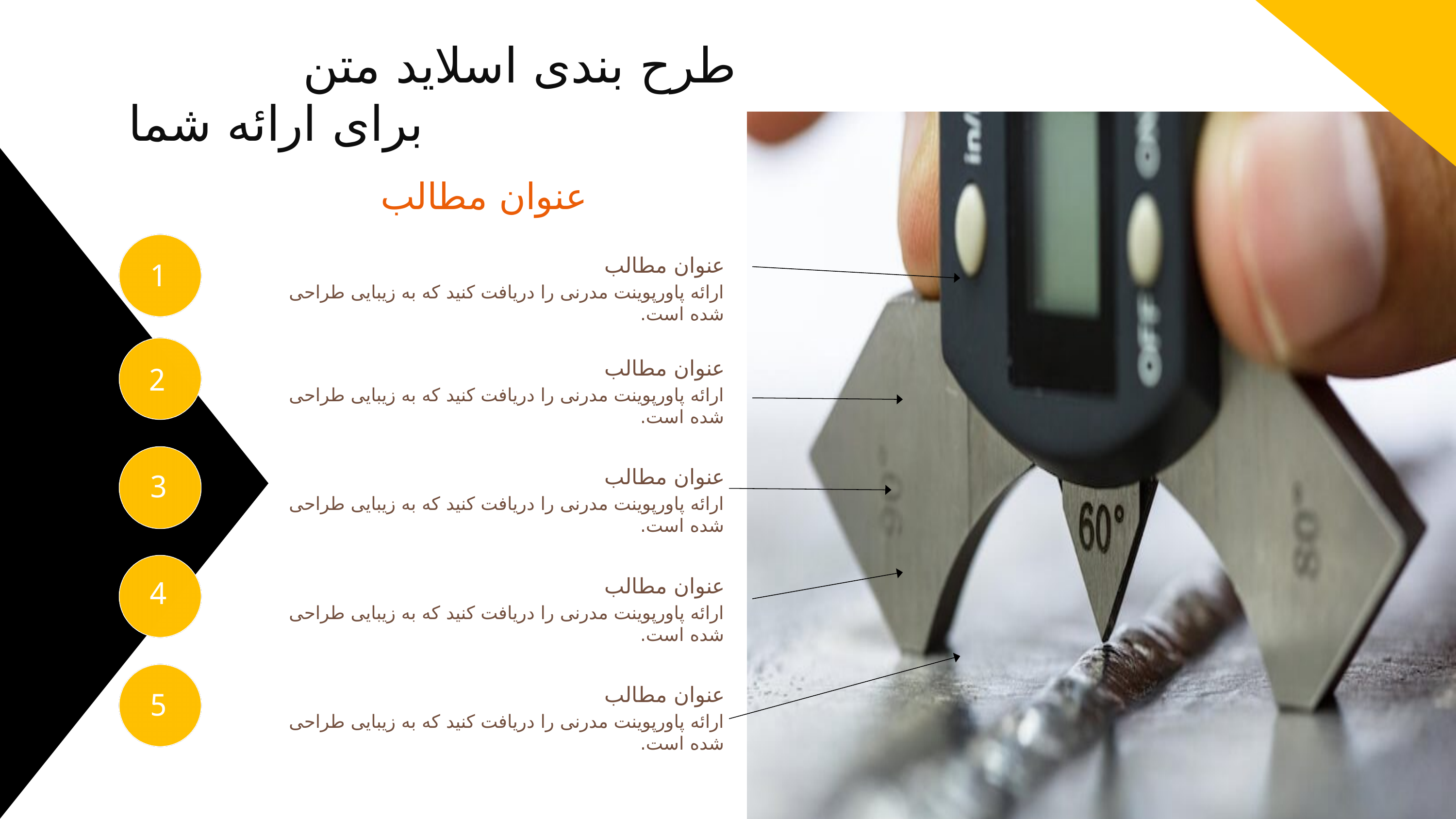

طرح بندی اسلاید متن
برای ارائه شما

عنوان مطالب

عنوان مطالب
1

ارائه پاورپوینت مدرنی را دریافت کنید که به زیبایی طراحی شده است.

عنوان مطالب
2
ارائه پاورپوینت مدرنی را دریافت کنید که به زیبایی طراحی شده است.

عنوان مطالب
3

ارائه پاورپوینت مدرنی را دریافت کنید که به زیبایی طراحی شده است.

عنوان مطالب
4

ارائه پاورپوینت مدرنی را دریافت کنید که به زیبایی طراحی شده است.

عنوان مطالب
5

ارائه پاورپوینت مدرنی را دریافت کنید که به زیبایی طراحی شده است.